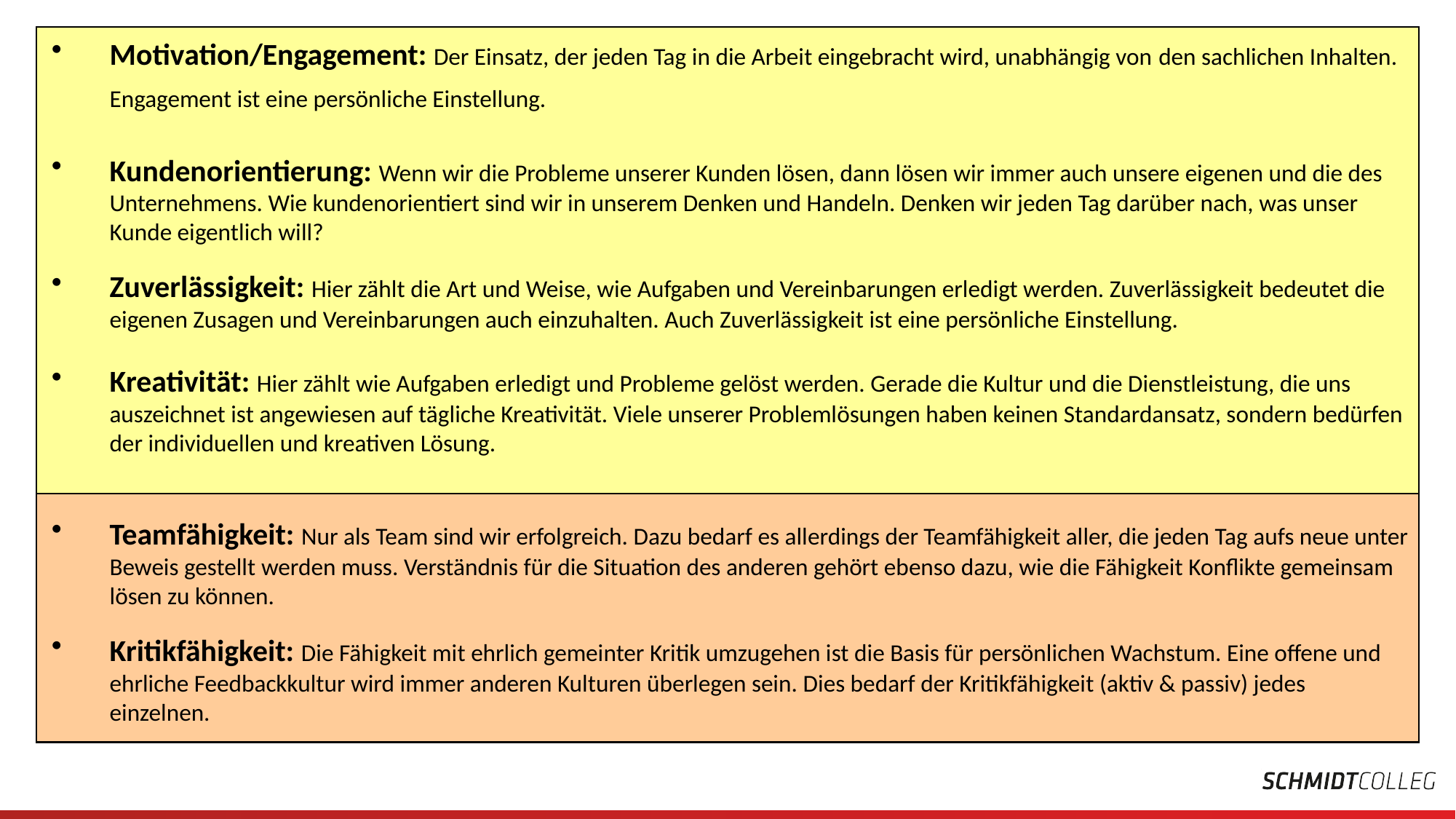

Motivation/Engagement: Der Einsatz, der jeden Tag in die Arbeit eingebracht wird, unabhängig von den sachlichen Inhalten.
Engagement ist eine persönliche Einstellung.
Kundenorientierung: Wenn wir die Probleme unserer Kunden lösen, dann lösen wir immer auch unsere eigenen und die des Unternehmens. Wie kundenorientiert sind wir in unserem Denken und Handeln. Denken wir jeden Tag darüber nach, was unser Kunde eigentlich will?
Zuverlässigkeit: Hier zählt die Art und Weise, wie Aufgaben und Vereinbarungen erledigt werden. Zuverlässigkeit bedeutet die eigenen Zusagen und Vereinbarungen auch einzuhalten. Auch Zuverlässigkeit ist eine persönliche Einstellung.
Kreativität: Hier zählt wie Aufgaben erledigt und Probleme gelöst werden. Gerade die Kultur und die Dienstleistung, die uns auszeichnet ist angewiesen auf tägliche Kreativität. Viele unserer Problemlösungen haben keinen Standardansatz, sondern bedürfen der individuellen und kreativen Lösung.

Teamfähigkeit: Nur als Team sind wir erfolgreich. Dazu bedarf es allerdings der Teamfähigkeit aller, die jeden Tag aufs neue unter Beweis gestellt werden muss. Verständnis für die Situation des anderen gehört ebenso dazu, wie die Fähigkeit Konflikte gemeinsam lösen zu können.
Kritikfähigkeit: Die Fähigkeit mit ehrlich gemeinter Kritik umzugehen ist die Basis für persönlichen Wachstum. Eine offene und ehrliche Feedbackkultur wird immer anderen Kulturen überlegen sein. Dies bedarf der Kritikfähigkeit (aktiv & passiv) jedes einzelnen.